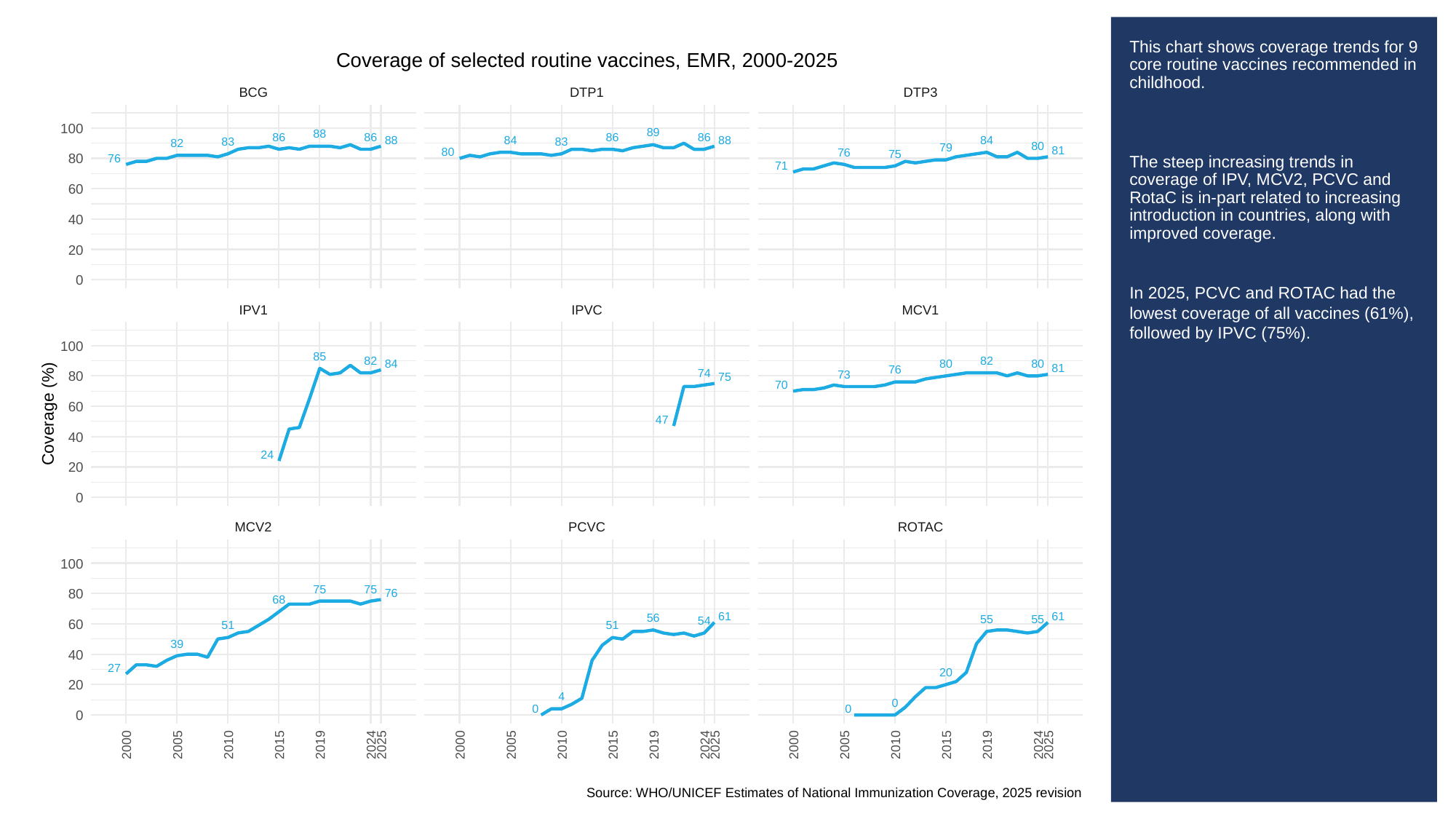

# This chart shows coverage trends for 9 core routine vaccines recommended in childhood.

The steep increasing trends in coverage of IPV, MCV2, PCVC and RotaC is in-part related to increasing introduction in countries, along with improved coverage.

In 2025, PCVC and ROTAC had the lowest coverage of all vaccines (61%), followed by IPVC (75%).

Coverage of selected routine vaccines, EMR, 2000-2025
BCG
DTP1
DTP3

100

89
88
86
86
86
86
88
88
84
84
83
83
82
80

79

81
80
76
75

80
76

71

60

40

20

0

IPV1
IPVC
MCV1

100

85
82
82
84
80
80

81

76
74
73
80
75

70

60

Coverage (%)
47

40

24

20

0

MCV2
PCVC
ROTAC

100

75
75
80
76

68

61
61
56
55
55
54
60
51
51

39
40

27
20

20

4
0

0
0
0

2000
2005
2010
2015
2019
2024
2025
2000
2005
2010
2015
2019
2024
2025
2000
2005
2010
2015
2019
2024
2025
Source: WHO/UNICEF Estimates of National Immunization Coverage, 2025 revision